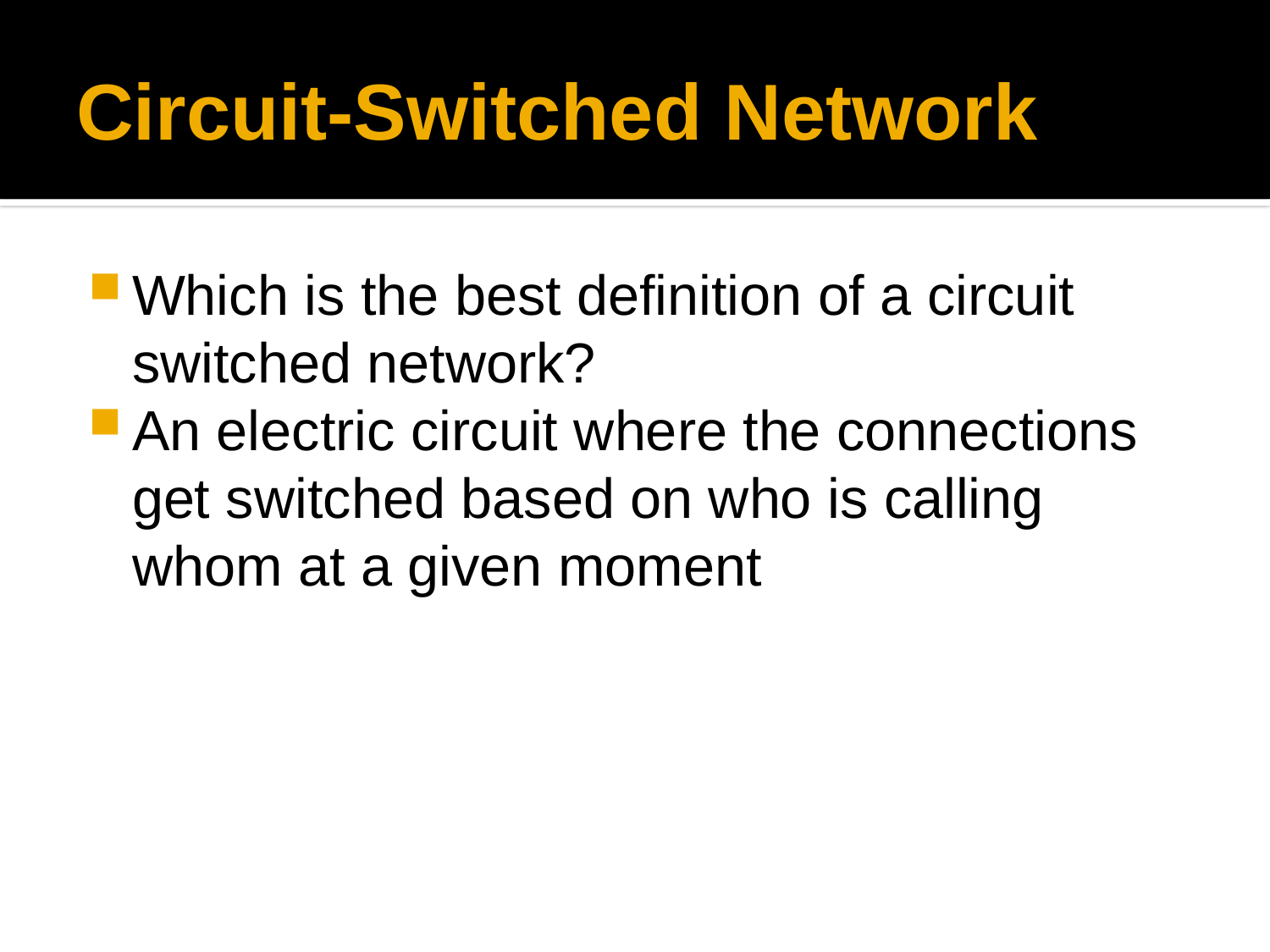

# Circuit-Switched Network
Which is the best definition of a circuit switched network?
An electric circuit where the connections get switched based on who is calling whom at a given moment